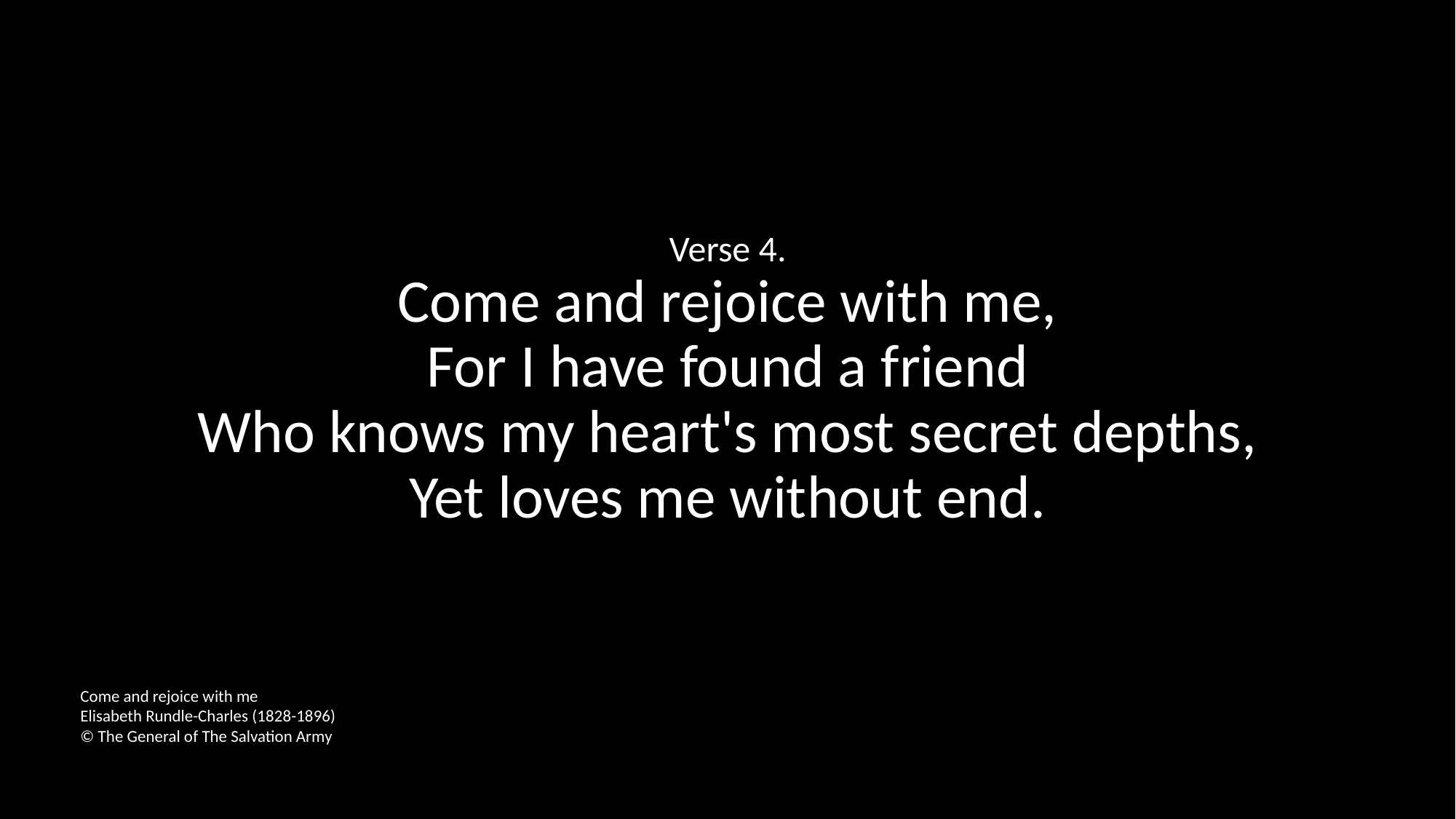

Verse 4.
Come and rejoice with me,
For I have found a friend
Who knows my heart's most secret depths,
Yet loves me without end.
Come and rejoice with me
Elisabeth Rundle-Charles (1828-1896)
© The General of The Salvation Army